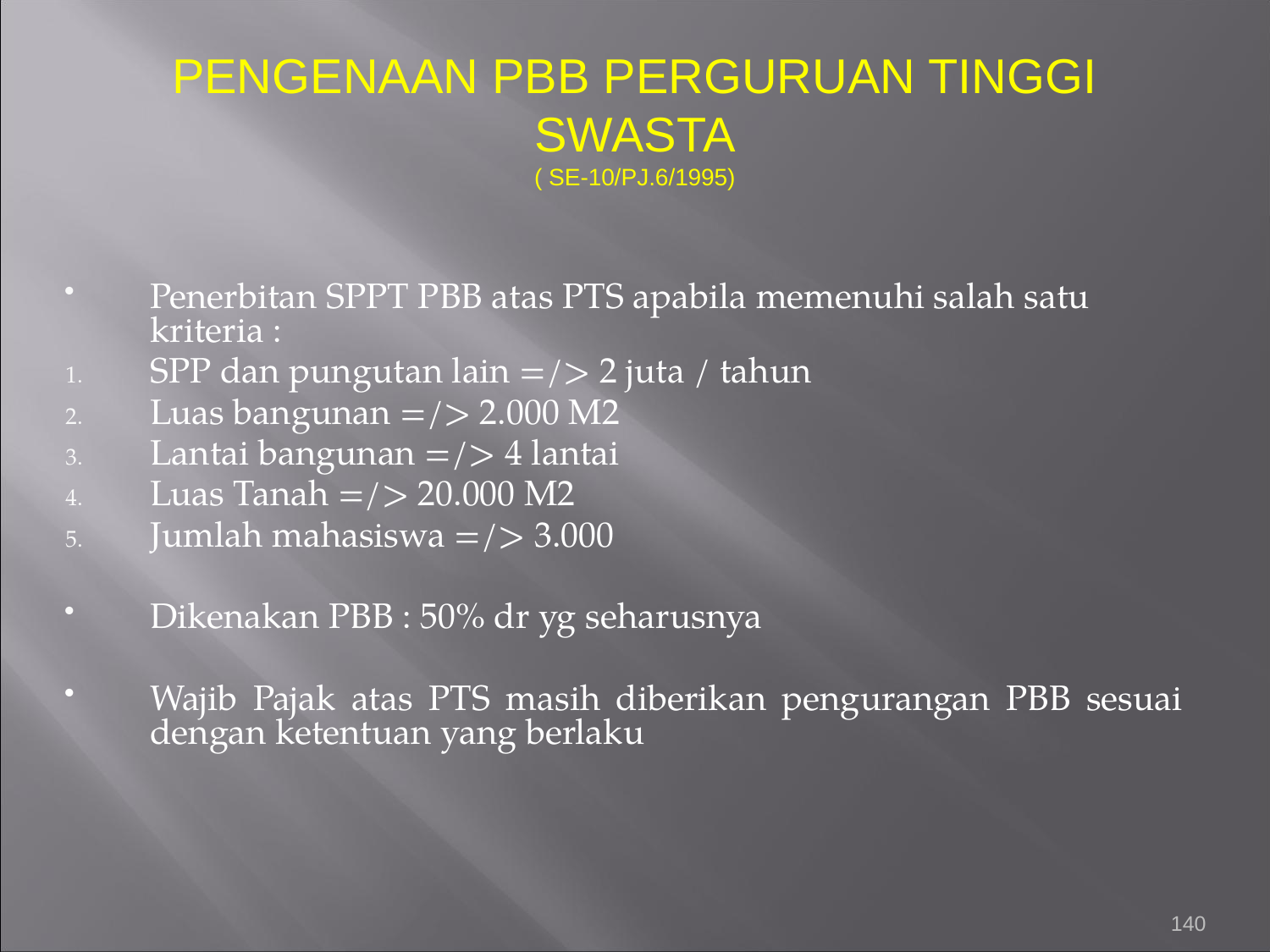

# PENGENAAN PBB PERGURUAN TINGGI SWASTA ( SE-10/PJ.6/1995)
Penerbitan SPPT PBB atas PTS apabila memenuhi salah satu kriteria :
SPP dan pungutan lain =/> 2 juta / tahun
Luas bangunan =/> 2.000 M2
Lantai bangunan =/> 4 lantai
Luas Tanah =/> 20.000 M2
Jumlah mahasiswa =/> 3.000

Dikenakan PBB : 50% dr yg seharusnya

Wajib Pajak atas PTS masih diberikan pengurangan PBB sesuai dengan ketentuan yang berlaku
140